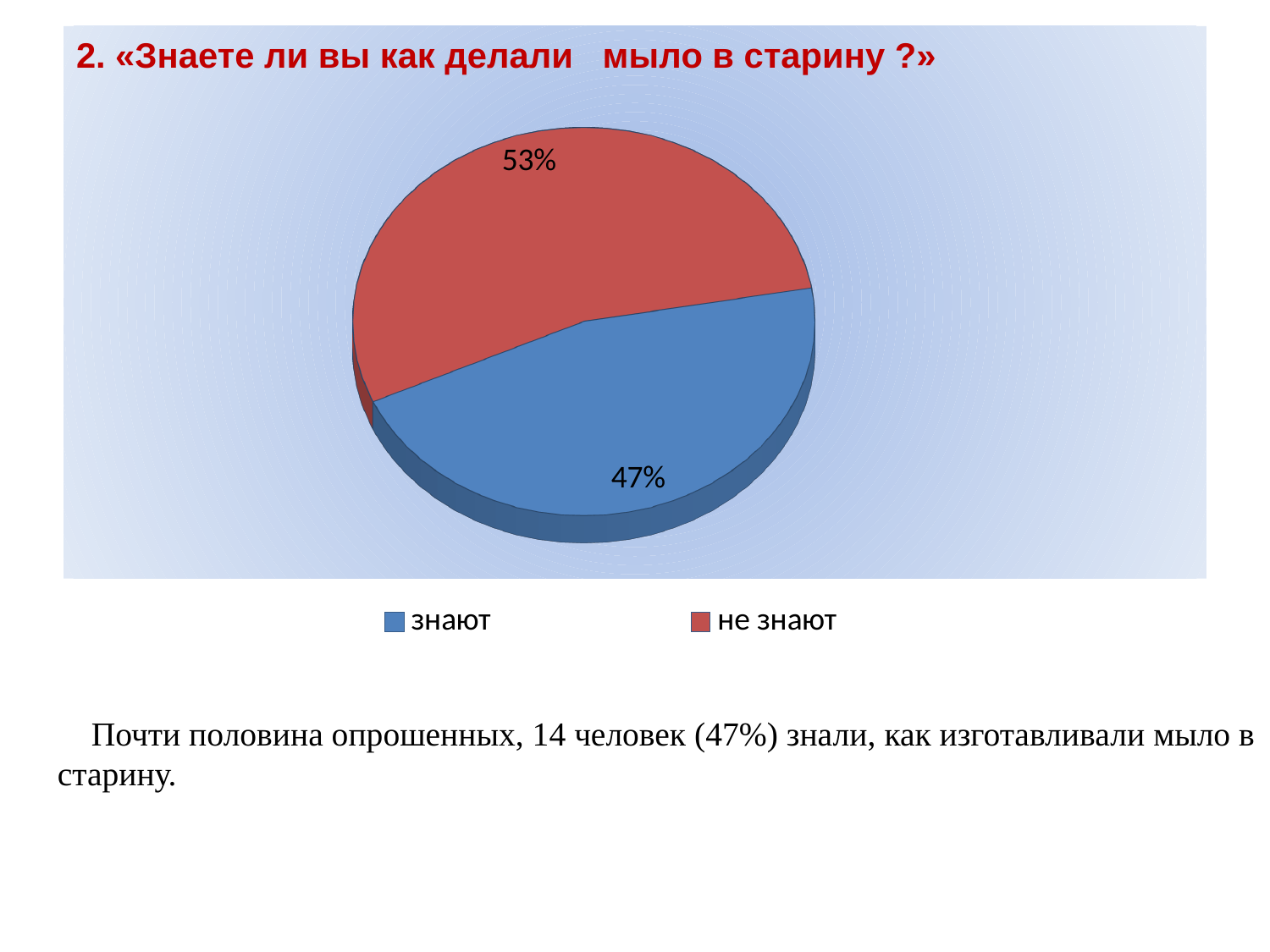

2. «Знаете ли вы как делали   мыло в старину ?»

[unsupported chart]

    Почти половина опрошенных, 14 человек (47%) знали, как изготавливали мыло в старину.